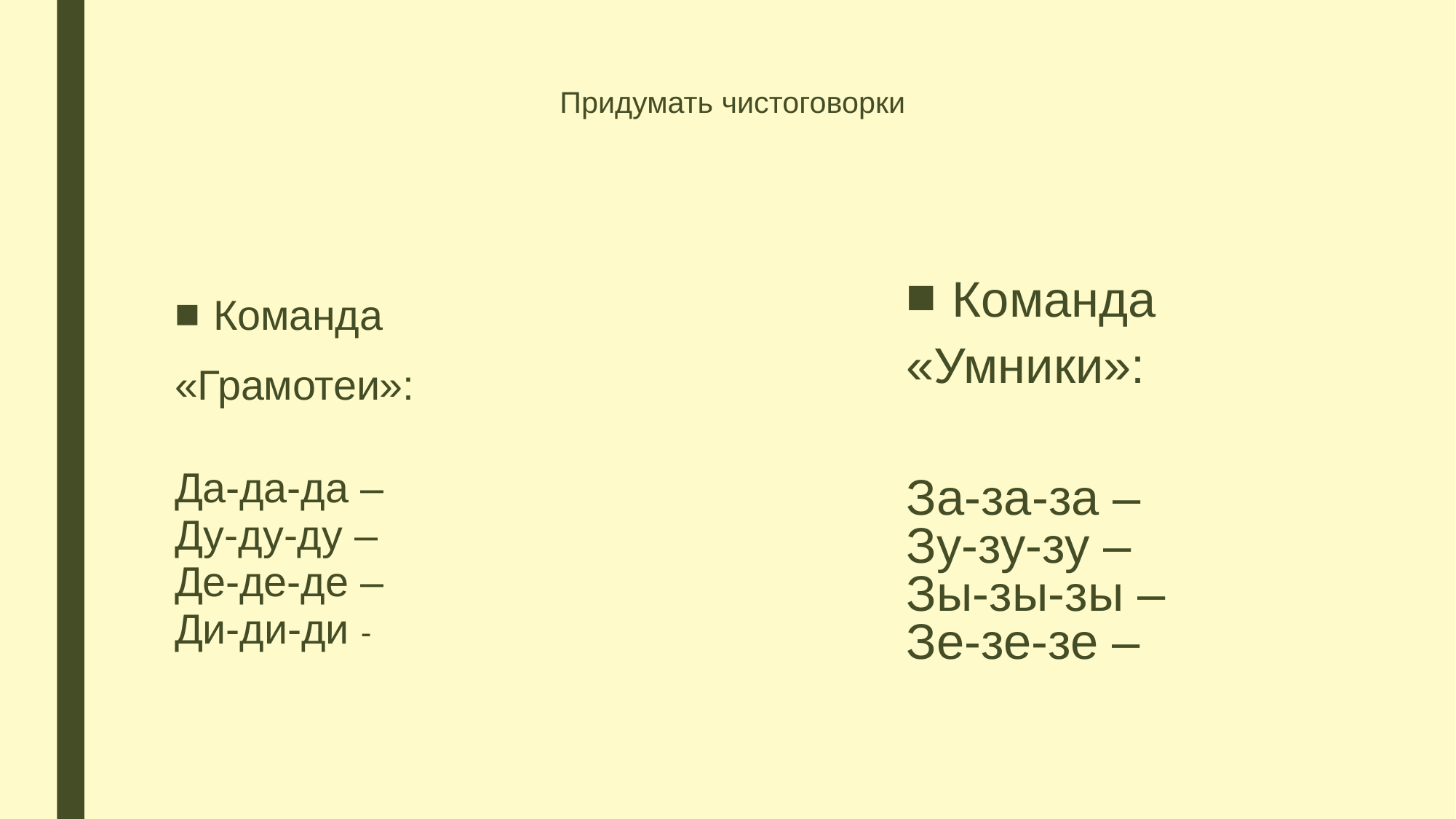

# Придумать чистоговорки
Команда
«Грамотеи»:
Да-да-да –
Ду-ду-ду –
Де-де-де –
Ди-ди-ди -
Команда
«Умники»:

За-за-за –
Зу-зу-зу –
Зы-зы-зы –
Зе-зе-зе –